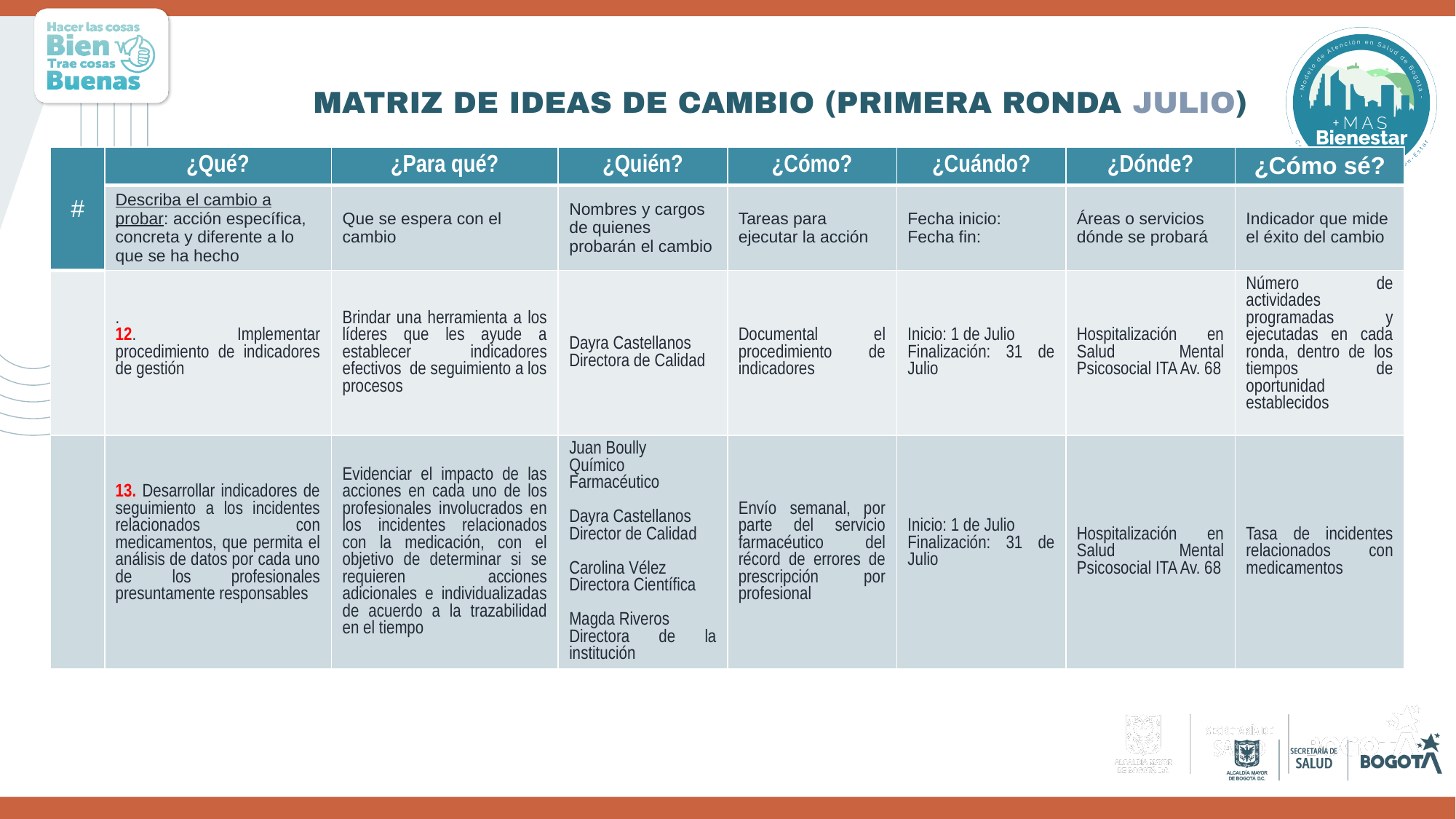

MATRIZ DE IDEAS DE CAMBIO (PRIMERA RONDA JULIO)
| # | ¿Qué? | ¿Para qué? | ¿Quién? | ¿Cómo? | ¿Cuándo? | ¿Dónde? | ¿Cómo sé? |
| --- | --- | --- | --- | --- | --- | --- | --- |
|  | Describa el cambio a probar: acción específica, concreta y diferente a lo que se ha hecho | Que se espera con el cambio | Nombres y cargos de quienes probarán el cambio | Tareas para ejecutar la acción | Fecha inicio: Fecha fin: | Áreas o servicios dónde se probará | Indicador que mide el éxito del cambio |
|  | . 12. Implementar procedimiento de indicadores de gestión | Brindar una herramienta a los líderes que les ayude a establecer indicadores efectivos de seguimiento a los procesos | Dayra Castellanos Directora de Calidad | Documental el procedimiento de indicadores | Inicio: 1 de Julio Finalización: 31 de Julio | Hospitalización en Salud Mental Psicosocial ITA Av. 68 | Número de actividades programadas y ejecutadas en cada ronda, dentro de los tiempos de oportunidad establecidos |
|  | 13. Desarrollar indicadores de seguimiento a los incidentes relacionados con medicamentos, que permita el análisis de datos por cada uno de los profesionales presuntamente responsables | Evidenciar el impacto de las acciones en cada uno de los profesionales involucrados en los incidentes relacionados con la medicación, con el objetivo de determinar si se requieren acciones adicionales e individualizadas de acuerdo a la trazabilidad en el tiempo | Juan Boully Químico Farmacéutico Dayra Castellanos Director de Calidad Carolina Vélez Directora Científica Magda Riveros Directora de la institución | Envío semanal, por parte del servicio farmacéutico del récord de errores de prescripción por profesional | Inicio: 1 de Julio Finalización: 31 de Julio | Hospitalización en Salud Mental Psicosocial ITA Av. 68 | Tasa de incidentes relacionados con medicamentos |